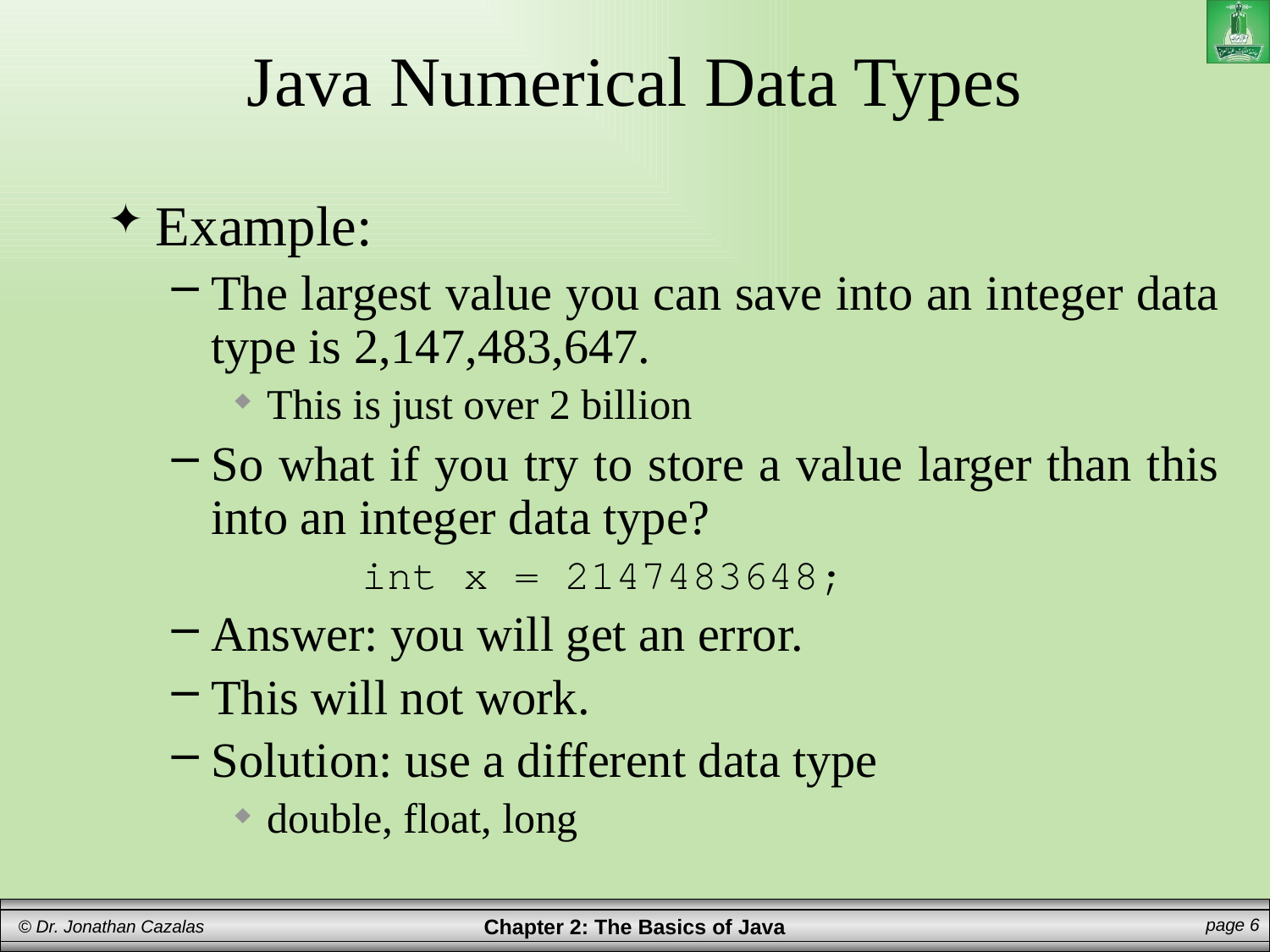

# Java Numerical Data Types
Example:
The largest value you can save into an integer data type is 2,147,483,647.
This is just over 2 billion
So what if you try to store a value larger than this into an integer data type?
	int x = 2147483648;
Answer: you will get an error.
This will not work.
Solution: use a different data type
double, float, long